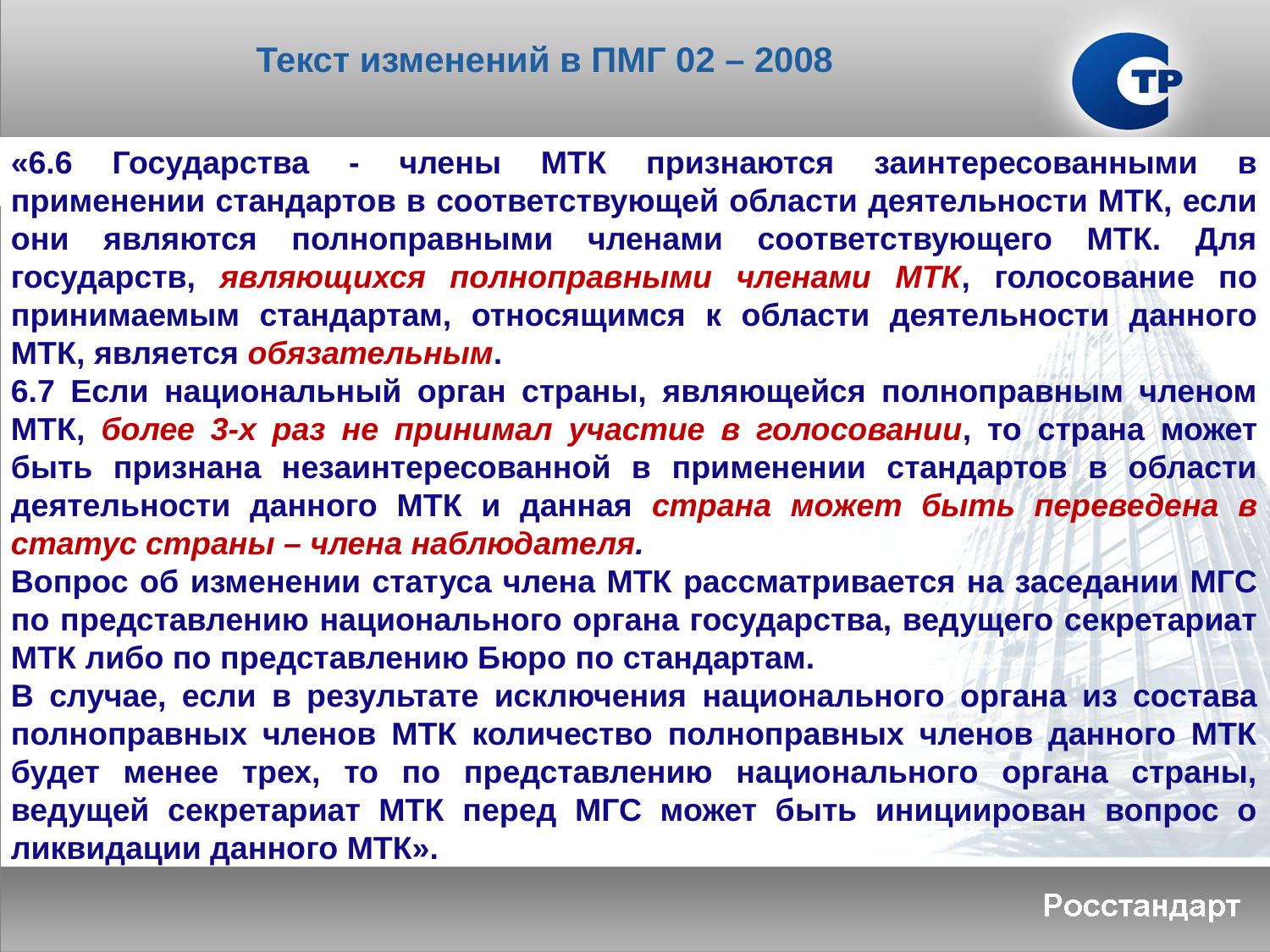

Текст изменений в ПМГ 02 – 2008
«6.6 Государства - члены МТК признаются заинтересованными в
применении стандартов в соответствующей области деятельности МТК, если
они являются полноправными членами соответствующего МТК. Для государств, являющихся полноправными членами МТК, голосование по принимаемым стандартам, относящимся к области деятельности данного МТК, является обязательным.
6.7 Если национальный орган страны, являющейся полноправным членом МТК, более 3-х раз не принимал участие в голосовании, то страна может быть признана незаинтересованной в применении стандартов в области деятельности данного МТК и данная страна может быть переведена в статус страны – члена наблюдателя.
Вопрос об изменении статуса члена МТК рассматривается на заседании МГС по представлению национального органа государства, ведущего секретариат МТК либо по представлению Бюро по стандартам.
В случае, если в результате исключения национального органа из состава полноправных членов МТК количество полноправных членов данного МТК будет менее трех, то по представлению национального органа страны, ведущей секретариат МТК перед МГС может быть инициирован вопрос о ликвидации данного МТК».